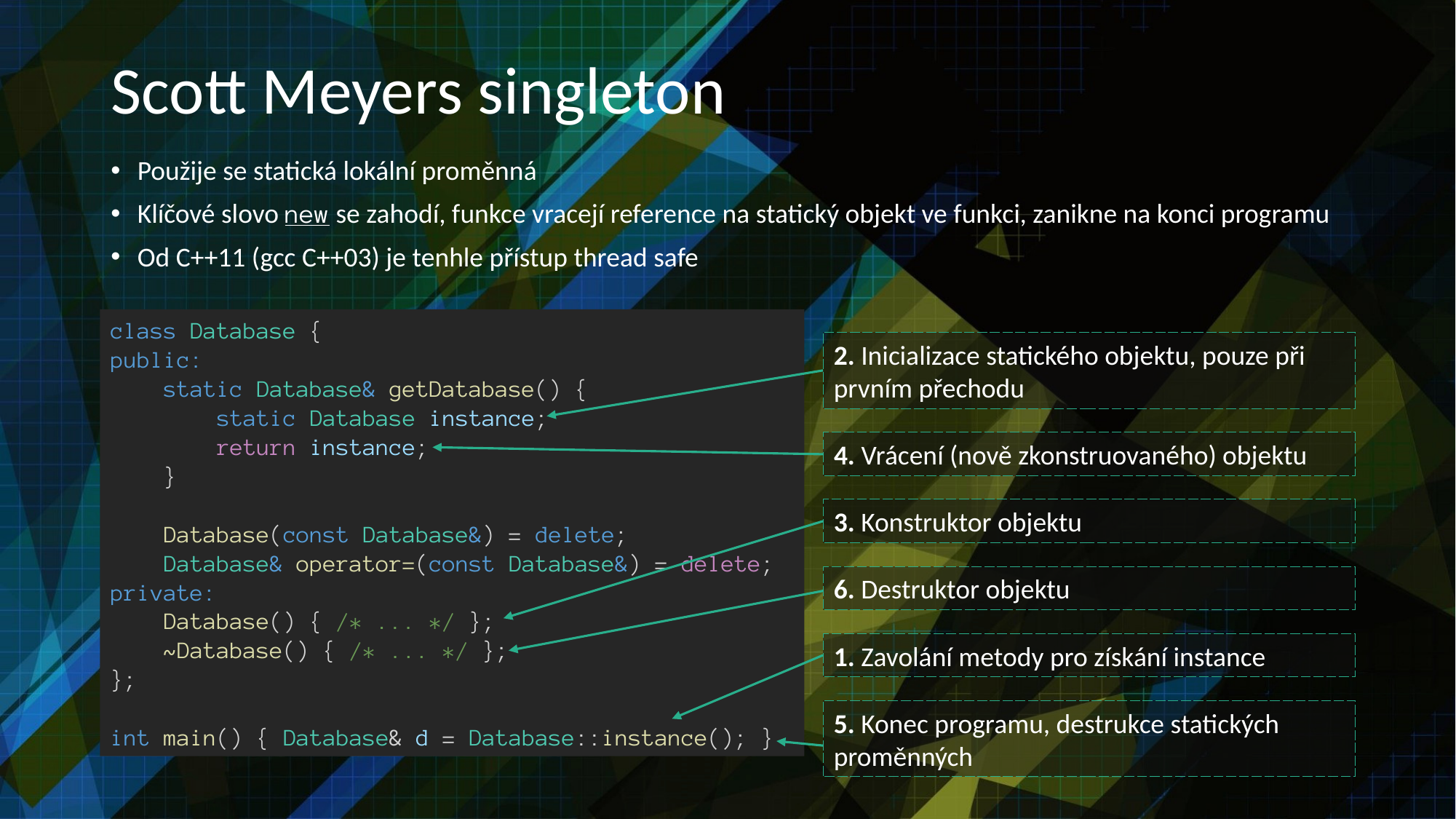

# Scott Meyers singleton
Použije se statická lokální proměnná
Klíčové slovo new se zahodí, funkce vracejí reference na statický objekt ve funkci, zanikne na konci programu
Od C++11 (gcc C++03) je tenhle přístup thread safe
class Database {
public:
    static Database& getDatabase() {
        static Database instance;
        return instance;
    }
    Database(const Database&) = delete;
    Database& operator=(const Database&) = delete;
private:
    Database() { /* ... */ };
    ~Database() { /* ... */ };
};
int main() { Database& d = Database::instance(); }
2. Inicializace statického objektu, pouze při prvním přechodu
4. Vrácení (nově zkonstruovaného) objektu
3. Konstruktor objektu
6. Destruktor objektu
1. Zavolání metody pro získání instance
5. Konec programu, destrukce statických proměnných